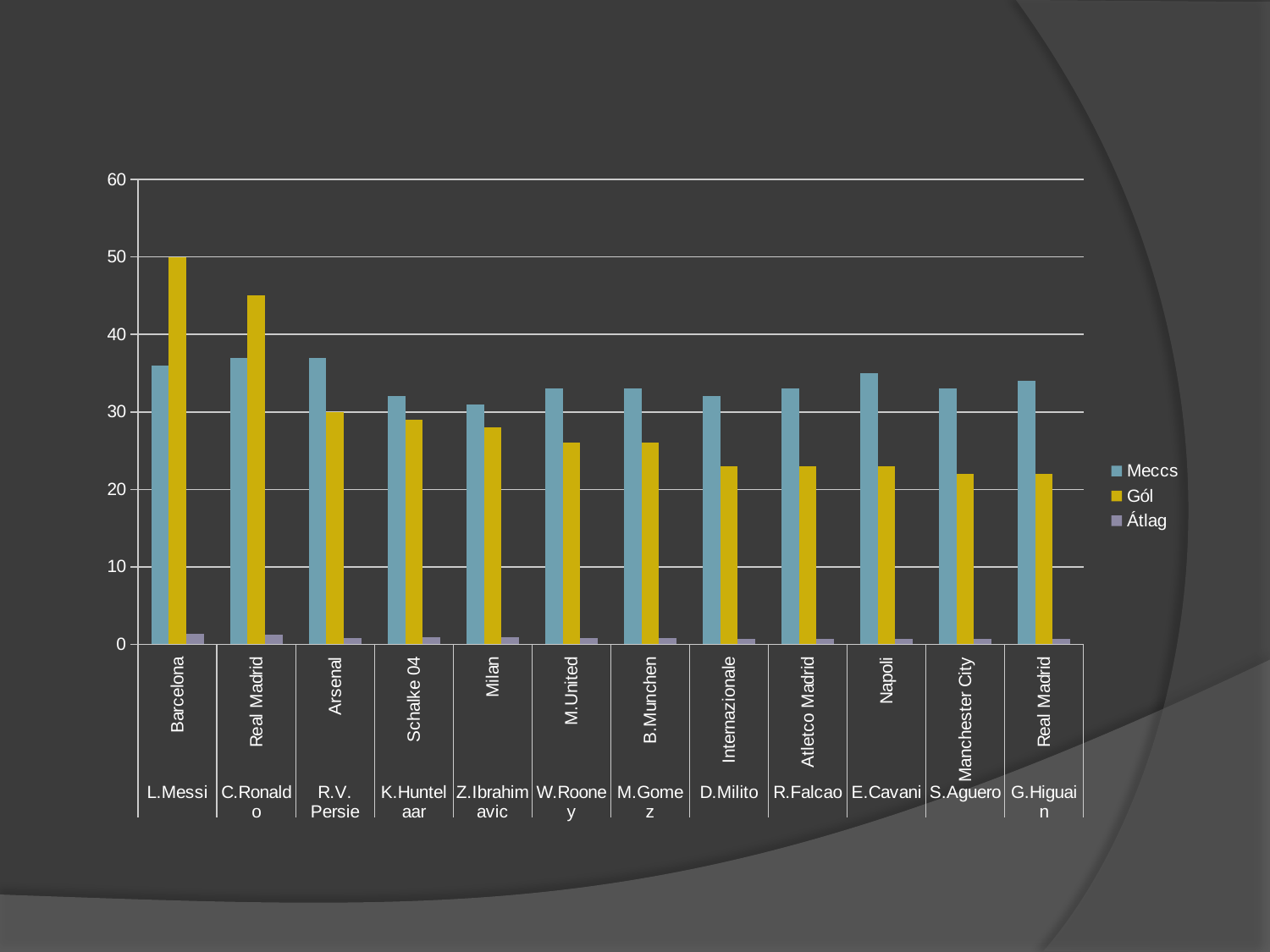

### Chart

| Category | Meccs | Gól | Átlag |
|---|---|---|---|
| Barcelona | 36.0 | 50.0 | 1.3900000000000001 |
| Real Madrid | 37.0 | 45.0 | 1.22 |
| Arsenal | 37.0 | 30.0 | 0.81 |
| Schalke 04 | 32.0 | 29.0 | 0.91 |
| Milan | 31.0 | 28.0 | 0.9 |
| M.United | 33.0 | 26.0 | 0.79 |
| B.Munchen | 33.0 | 26.0 | 0.79 |
| Internazionale | 32.0 | 23.0 | 0.7200000000000001 |
| Atletco Madrid | 33.0 | 23.0 | 0.7000000000000001 |
| Napoli | 35.0 | 23.0 | 0.6600000000000001 |
| Manchester City | 33.0 | 22.0 | 0.6700000000000002 |
| Real Madrid | 34.0 | 22.0 | 0.6500000000000001 |